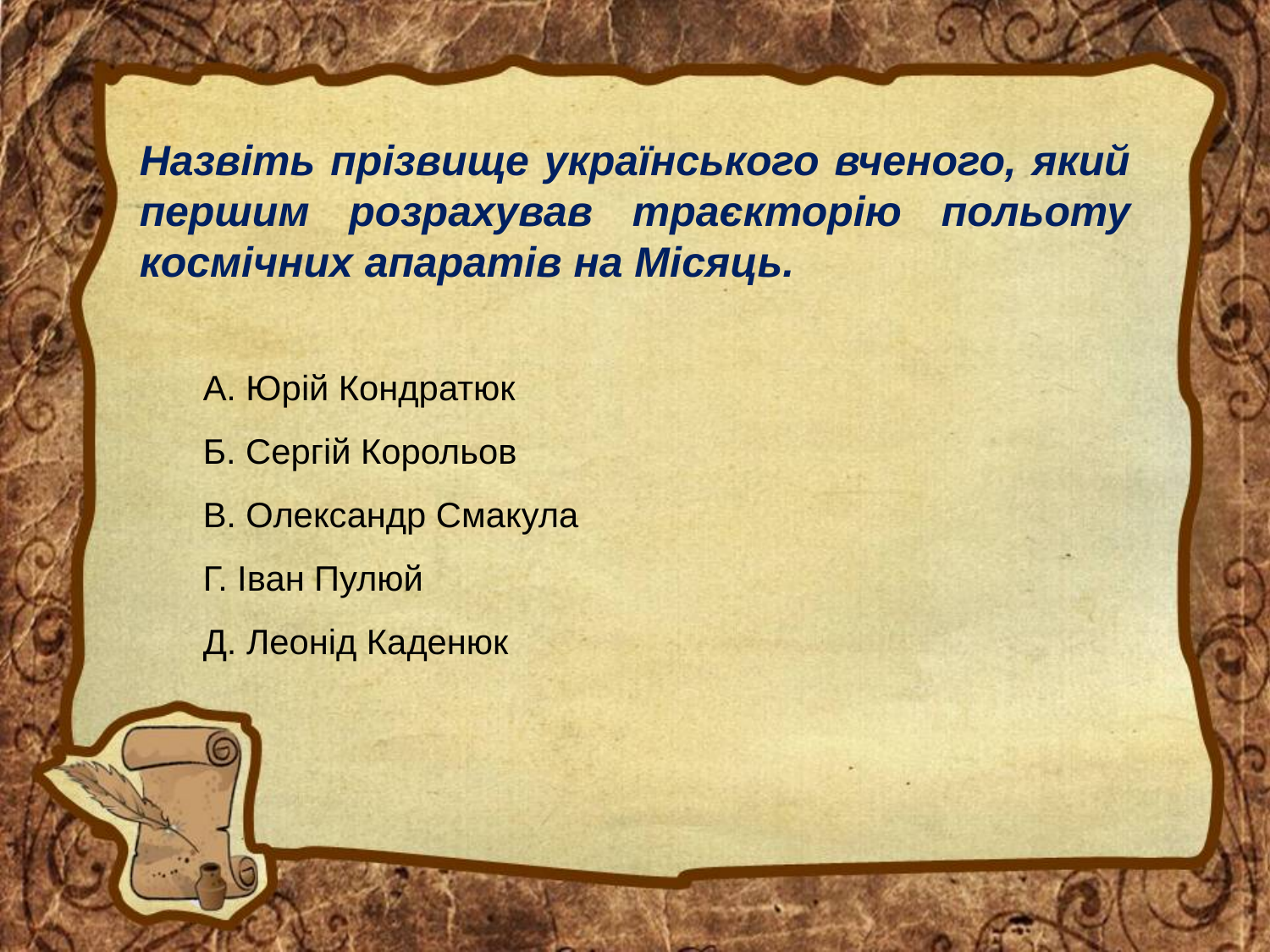

Назвіть прізвище українського вченого, який першим розрахував траєкторію польоту космічних апаратів на Місяць.
А. Юрій Кондратюк
Б. Сергій Корольов
В. Олександр Смакула
Г. Іван Пулюй
Д. Леонід Каденюк